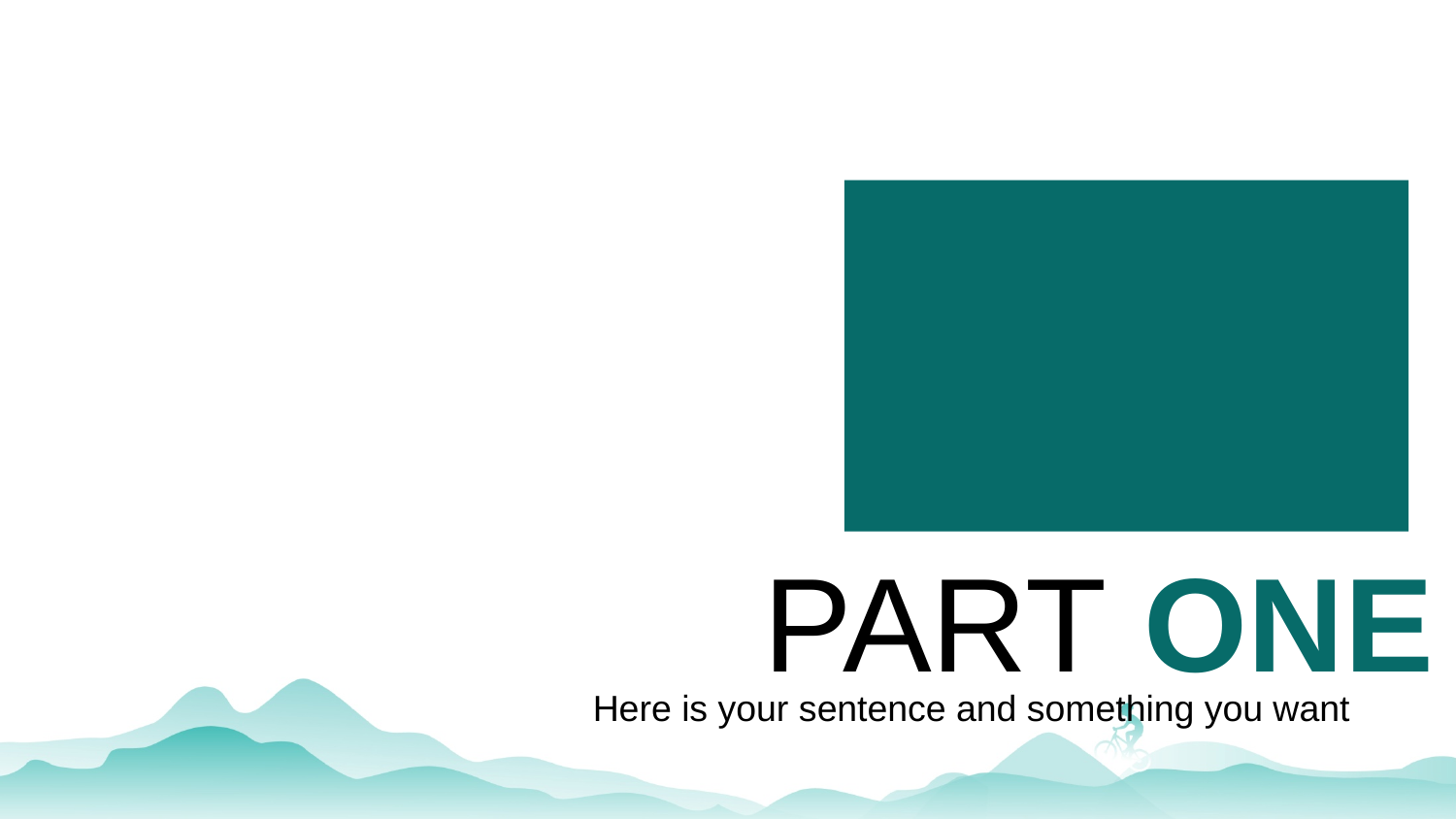

PART ONE
Here is your sentence and something you want